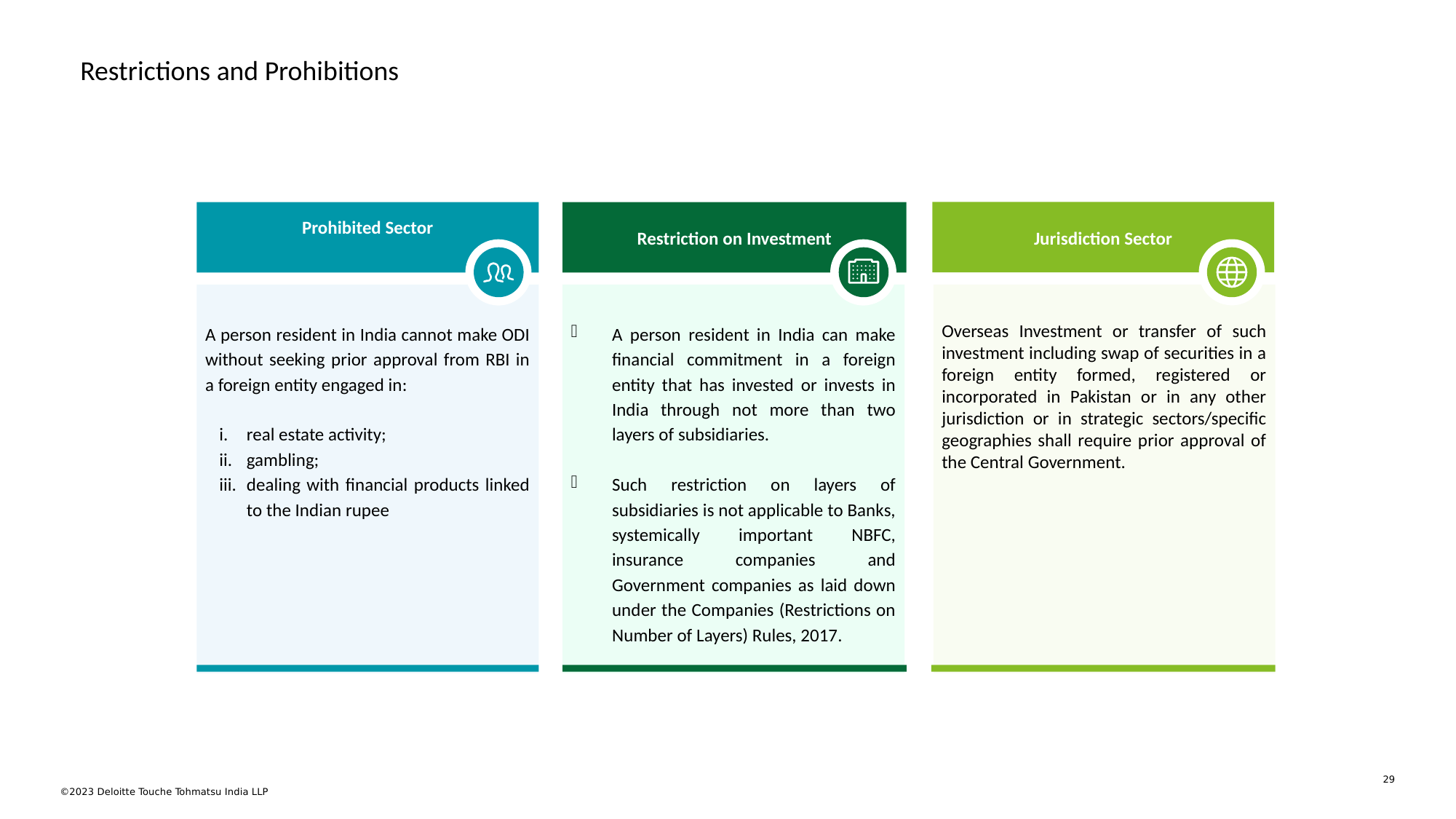

# Restrictions and Prohibitions
Jurisdiction Sector
Prohibited Sector

Restriction on Investment

A person resident in India cannot make ODI without seeking prior approval from RBI in a foreign entity engaged in:

real estate activity;
gambling;
dealing with financial products linked to the Indian rupee
A person resident in India can make financial commitment in a foreign entity that has invested or invests in India through not more than two layers of subsidiaries.

Such restriction on layers of subsidiaries is not applicable to Banks, systemically important NBFC, insurance companies and Government companies as laid down under the Companies (Restrictions on Number of Layers) Rules, 2017.
Overseas Investment or transfer of such investment including swap of securities in a foreign entity formed, registered or incorporated in Pakistan or in any other jurisdiction or in strategic sectors/specific geographies shall require prior approval of the Central Government.